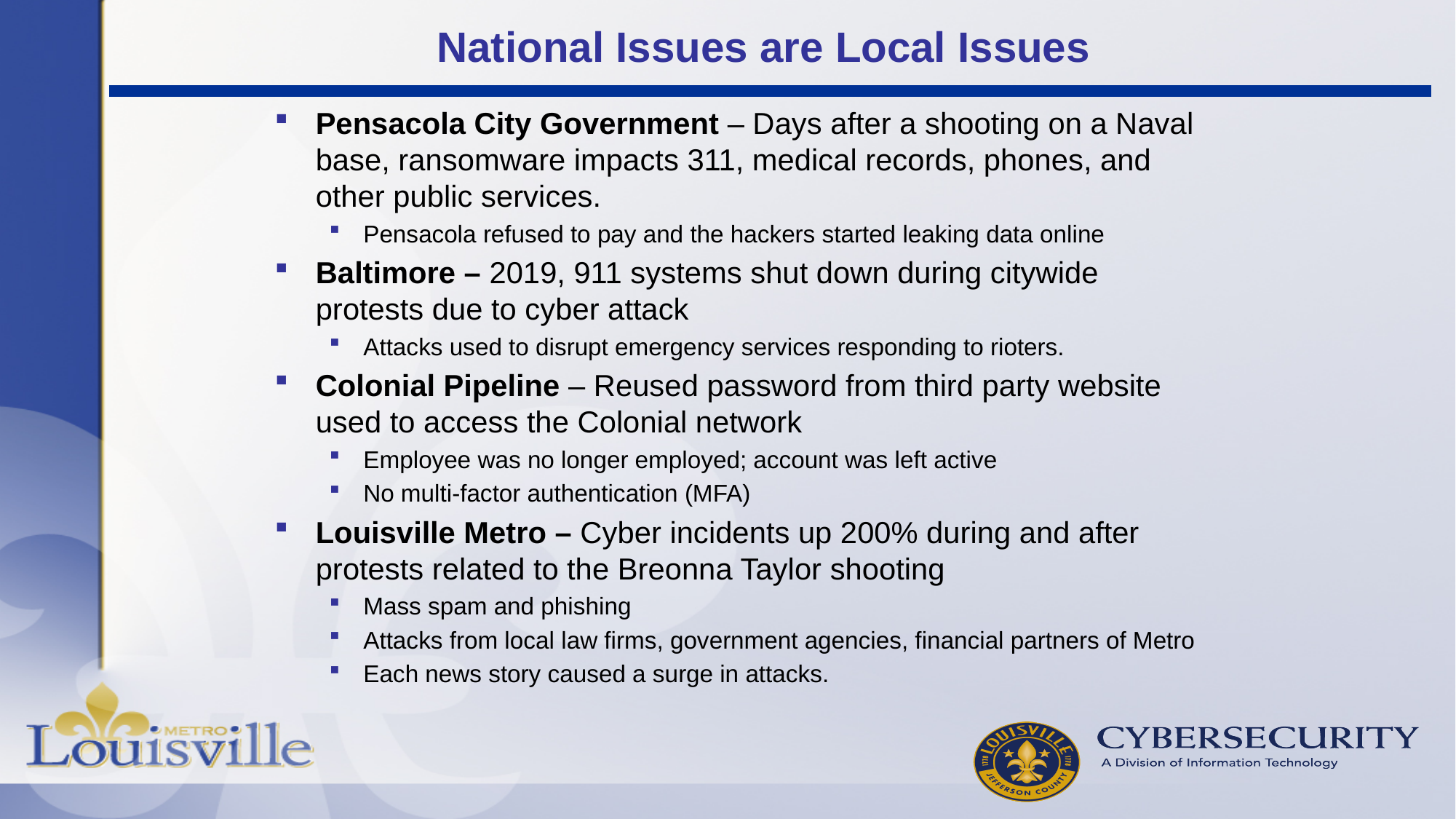

# National Issues are Local Issues
Pensacola City Government – Days after a shooting on a Naval base, ransomware impacts 311, medical records, phones, and other public services.
Pensacola refused to pay and the hackers started leaking data online
Baltimore – 2019, 911 systems shut down during citywide protests due to cyber attack
Attacks used to disrupt emergency services responding to rioters.
Colonial Pipeline – Reused password from third party website used to access the Colonial network
Employee was no longer employed; account was left active
No multi-factor authentication (MFA)
Louisville Metro – Cyber incidents up 200% during and after protests related to the Breonna Taylor shooting
Mass spam and phishing
Attacks from local law firms, government agencies, financial partners of Metro
Each news story caused a surge in attacks.